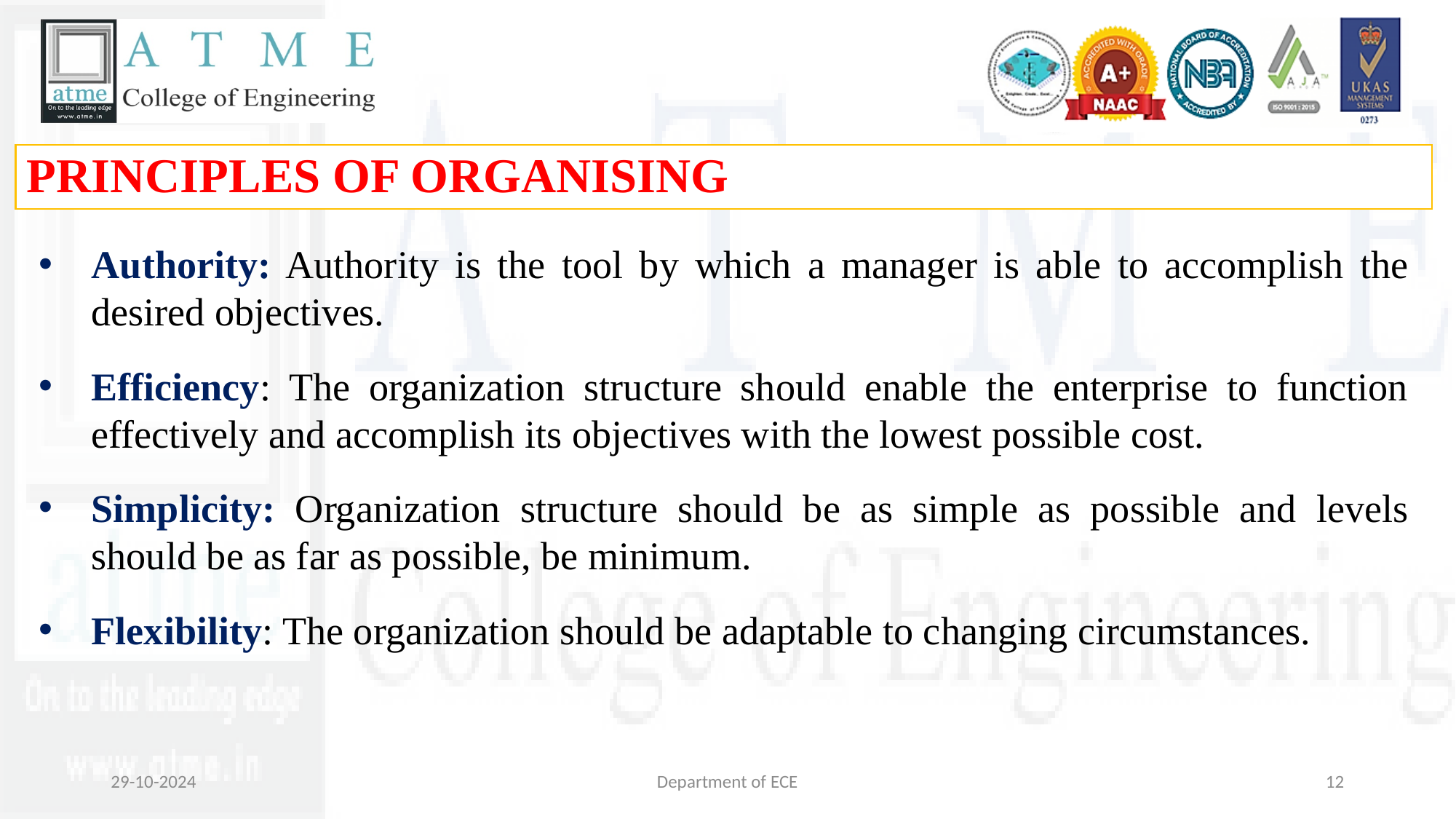

PRINCIPLES OF ORGANISING
Authority: Authority is the tool by which a manager is able to accomplish the desired objectives.
Efficiency: The organization structure should enable the enterprise to function effectively and accomplish its objectives with the lowest possible cost.
Simplicity: Organization structure should be as simple as possible and levels should be as far as possible, be minimum.
Flexibility: The organization should be adaptable to changing circumstances.

29-10-2024
Department of ECE
12